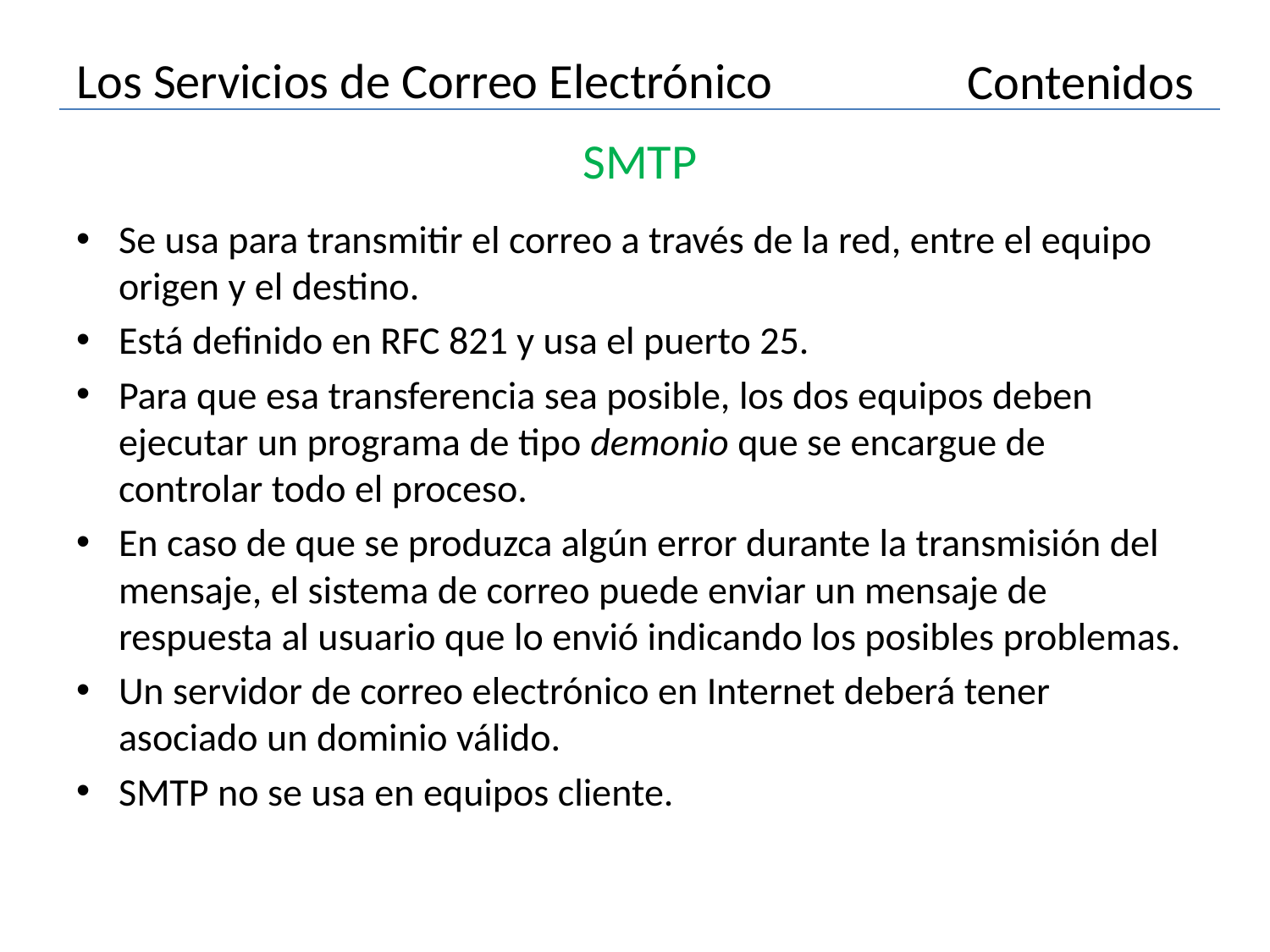

# Los Servicios de Correo Electrónico
Contenidos
SMTP
Se usa para transmitir el correo a través de la red, entre el equipo origen y el destino.
Está definido en RFC 821 y usa el puerto 25.
Para que esa transferencia sea posible, los dos equipos deben ejecutar un programa de tipo demonio que se encargue de controlar todo el proceso.
En caso de que se produzca algún error durante la transmisión del mensaje, el sistema de correo puede enviar un mensaje de respuesta al usuario que lo envió indicando los posibles problemas.
Un servidor de correo electrónico en Internet deberá tener asociado un dominio válido.
SMTP no se usa en equipos cliente.